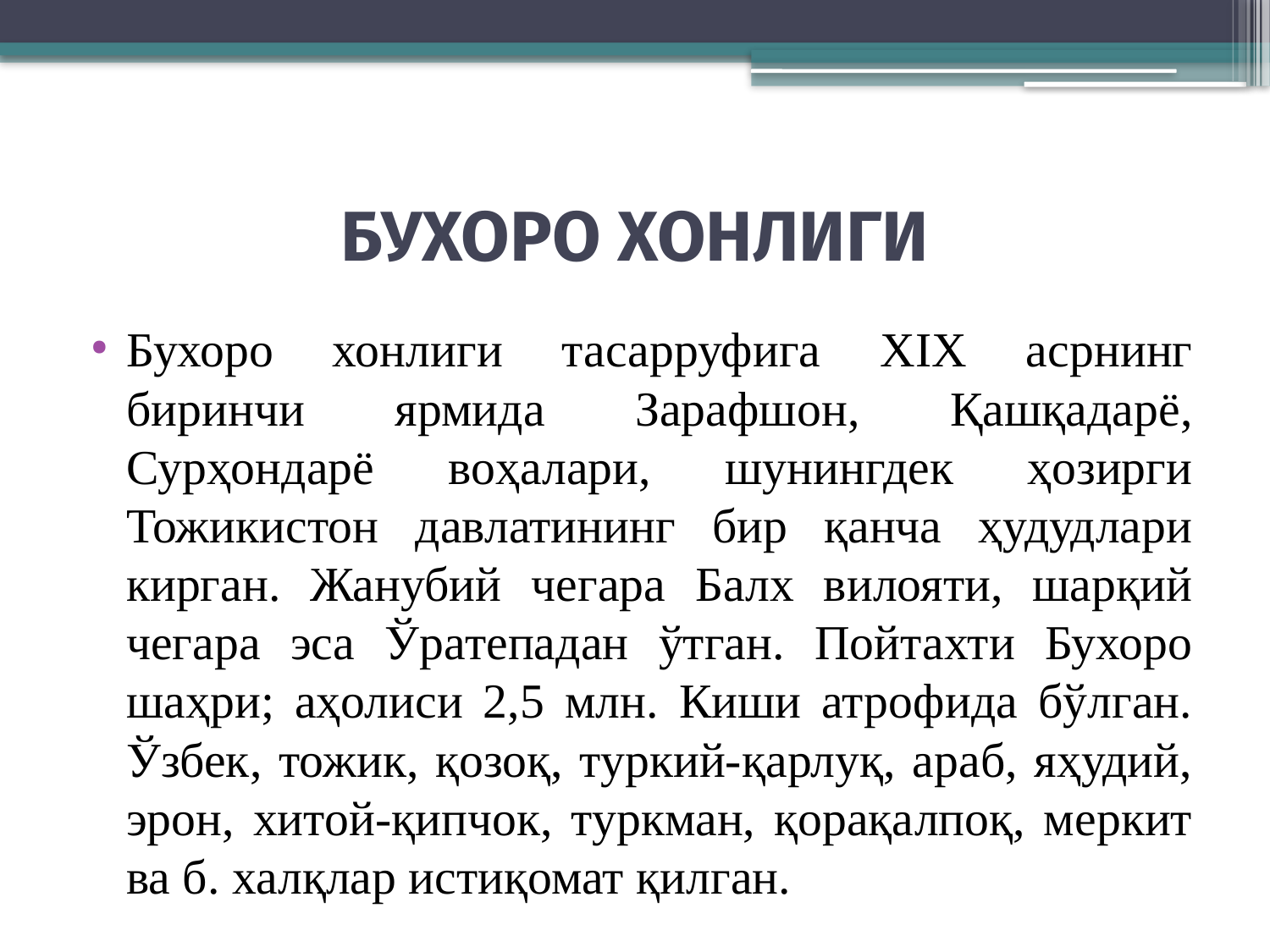

# БУХОРО ХОНЛИГИ
Бухоро хонлиги тасарруфига XIX асрнинг биринчи ярмида Зарафшон, Қашқадарё, Сурҳондарё воҳалари, шунингдек ҳозирги Тожикистон давлатининг бир қанча ҳудудлари кирган. Жанубий чегара Балх вилояти, шарқий чегара эса Ўратепадан ўтган. Пойтахти Бухоро шаҳри; аҳолиси 2,5 млн. Киши атрофида бўлган. Ўзбек, тожик, қозоқ, туркий-қарлуқ, араб, яҳудий, эрон, хитой-қипчок, туркман, қорақалпоқ, меркит ва б. халқлар истиқомат қилган.